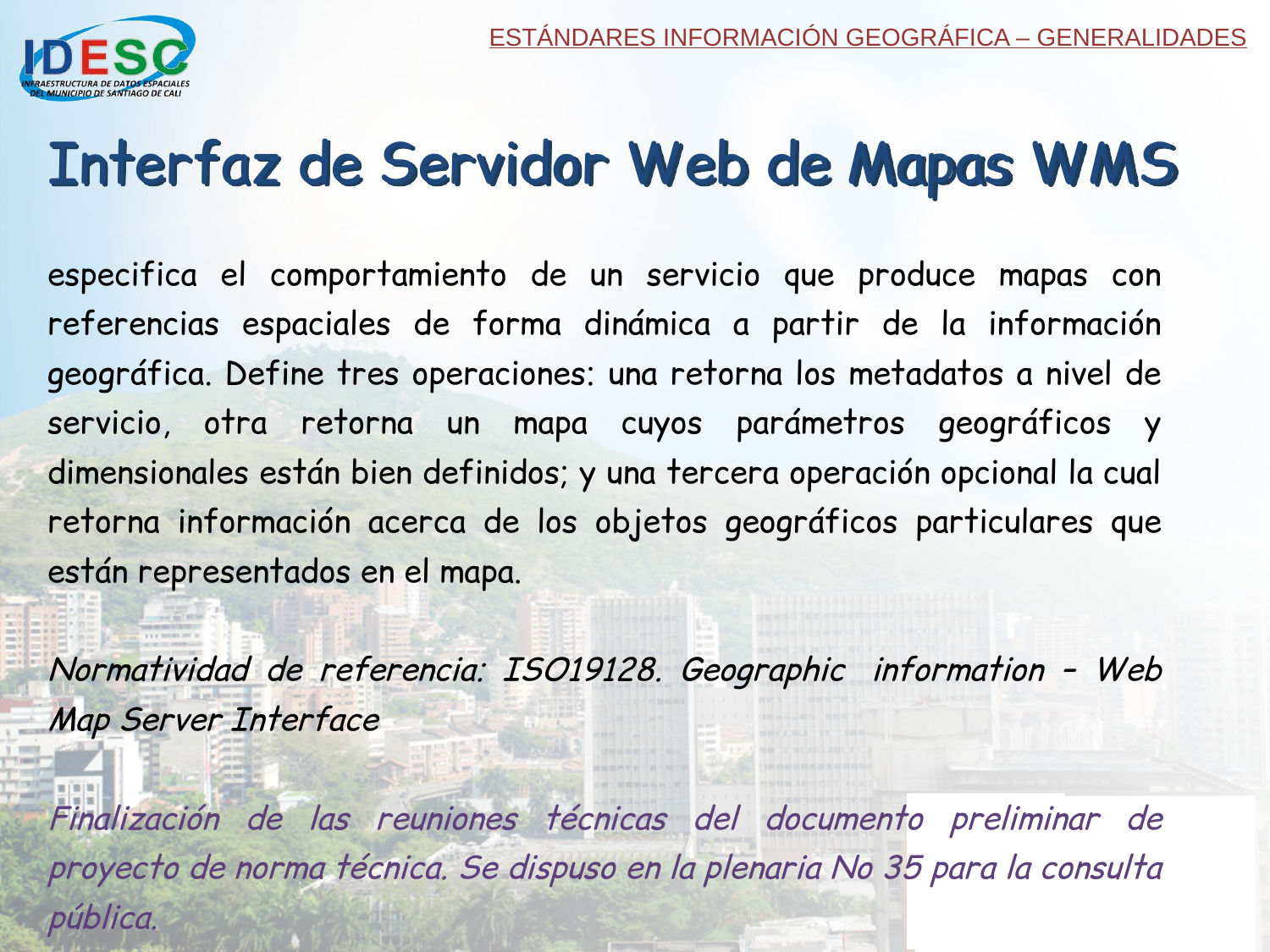

ESTÁNDARES INFORMACIÓN GEOGRÁFICA – GENERALIDADES
Interfaz de Servidor Web de Mapas WMS
especifica el comportamiento de un servicio que produce mapas con referencias espaciales de forma dinámica a partir de la información geográfica. Define tres operaciones: una retorna los metadatos a nivel de servicio, otra retorna un mapa cuyos parámetros geográficos y dimensionales están bien definidos; y una tercera operación opcional la cual retorna información acerca de los objetos geográficos particulares que están representados en el mapa.

Normatividad de referencia: ISO19128. Geographic  information – Web Map Server Interface

Finalización de las reuniones técnicas del documento preliminar de proyecto de norma técnica. Se dispuso en la plenaria No 35 para la consulta pública.